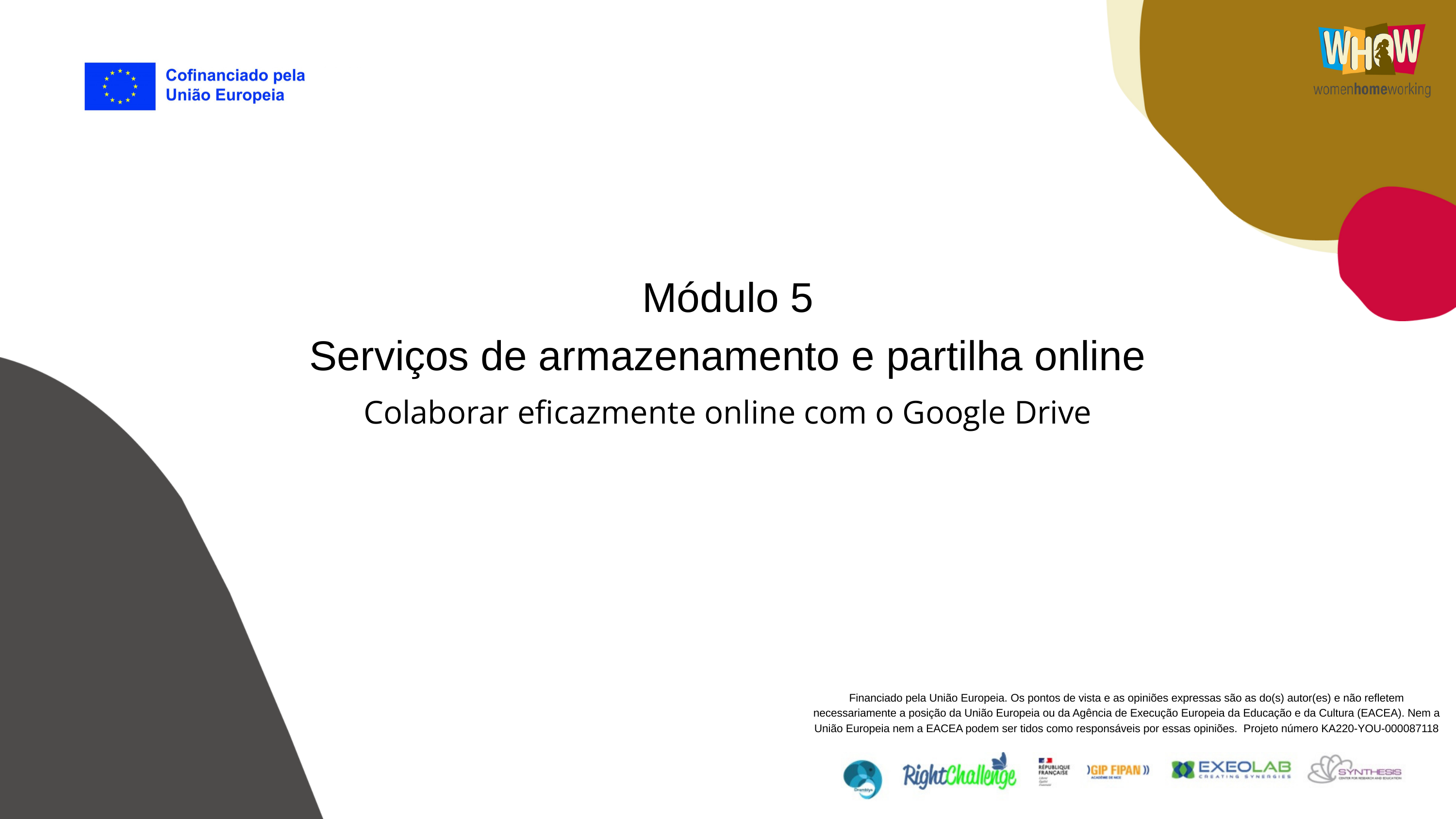

Módulo 5
Serviços de armazenamento e partilha online

Colaborar eficazmente online com o Google Drive

Financiado pela União Europeia. Os pontos de vista e as opiniões expressas são as do(s) autor(es) e não refletem necessariamente a posição da União Europeia ou da Agência de Execução Europeia da Educação e da Cultura (EACEA). Nem a União Europeia nem a EACEA podem ser tidos como responsáveis por essas opiniões.  Projeto número KA220-YOU-000087118